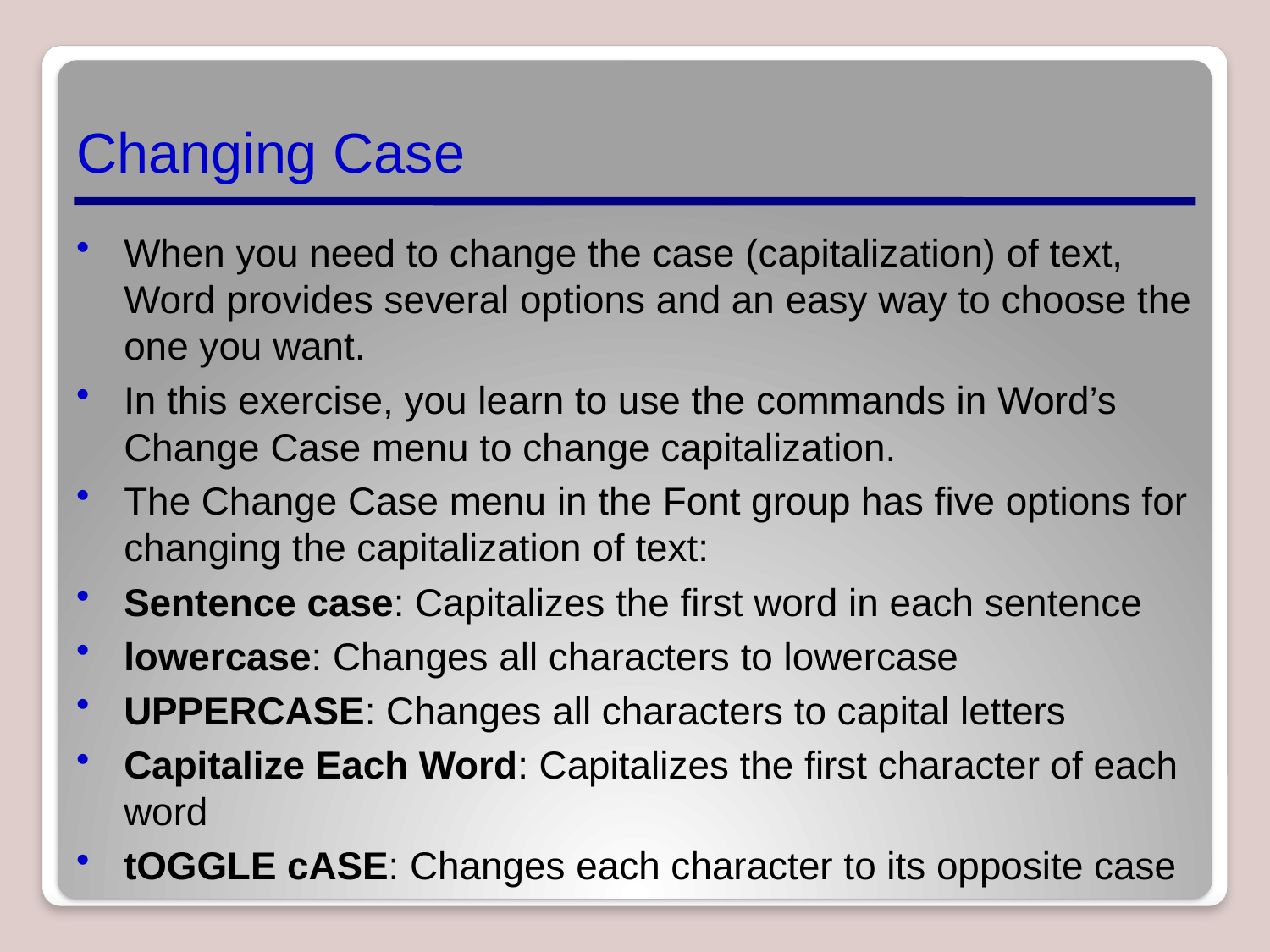

# Changing Case
When you need to change the case (capitalization) of text, Word provides several options and an easy way to choose the one you want.
In this exercise, you learn to use the commands in Word’s Change Case menu to change capitalization.
The Change Case menu in the Font group has five options for changing the capitalization of text:
Sentence case: Capitalizes the first word in each sentence
lowercase: Changes all characters to lowercase
UPPERCASE: Changes all characters to capital letters
Capitalize Each Word: Capitalizes the first character of each word
tOGGLE cASE: Changes each character to its opposite case